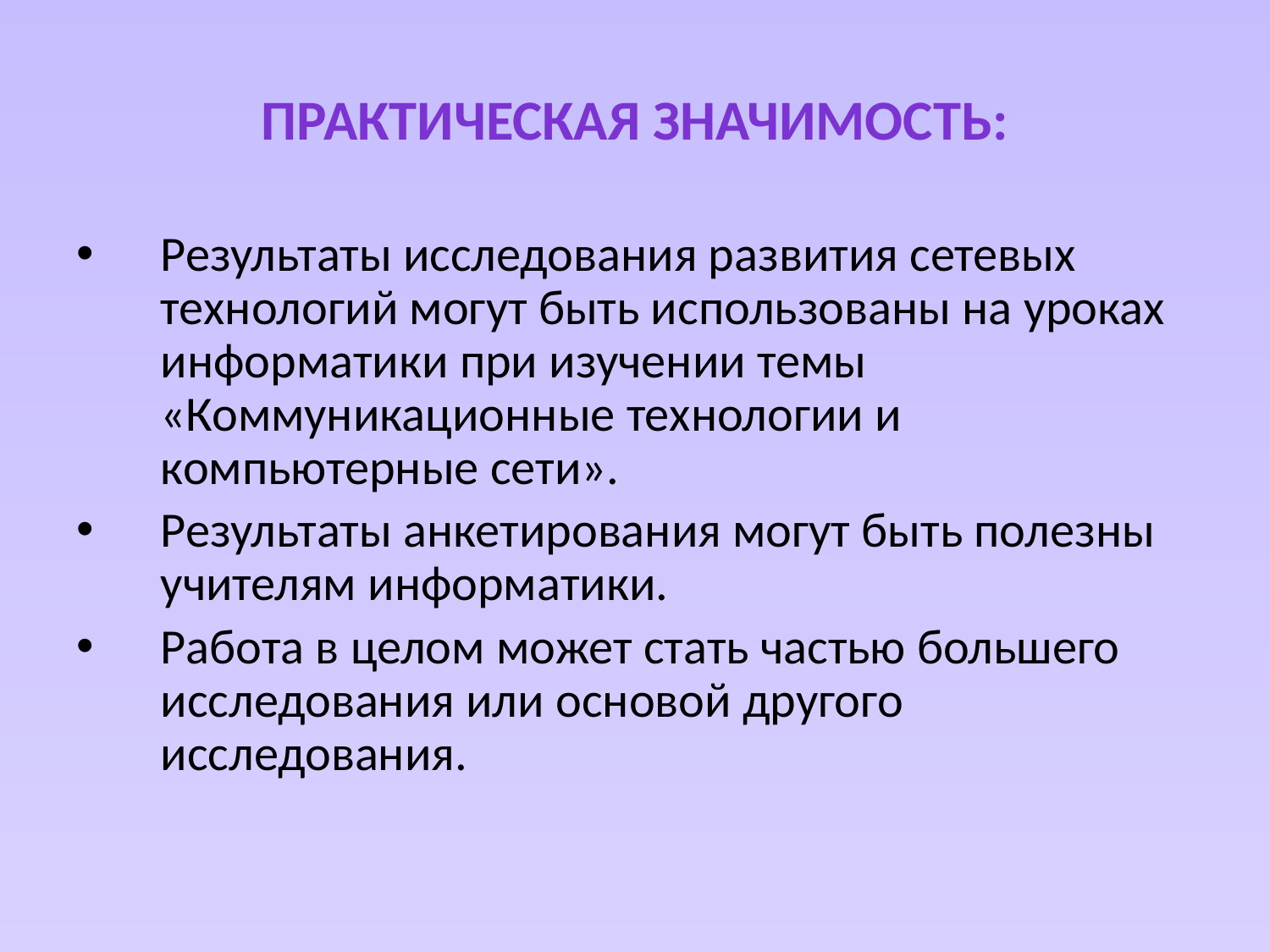

# Практическая значимость:
Результаты исследования развития сетевых технологий могут быть использованы на уроках информатики при изучении темы «Коммуникационные технологии и компьютерные сети».
Результаты анкетирования могут быть полезны учителям информатики.
Работа в целом может стать частью большего исследования или основой другого исследования.